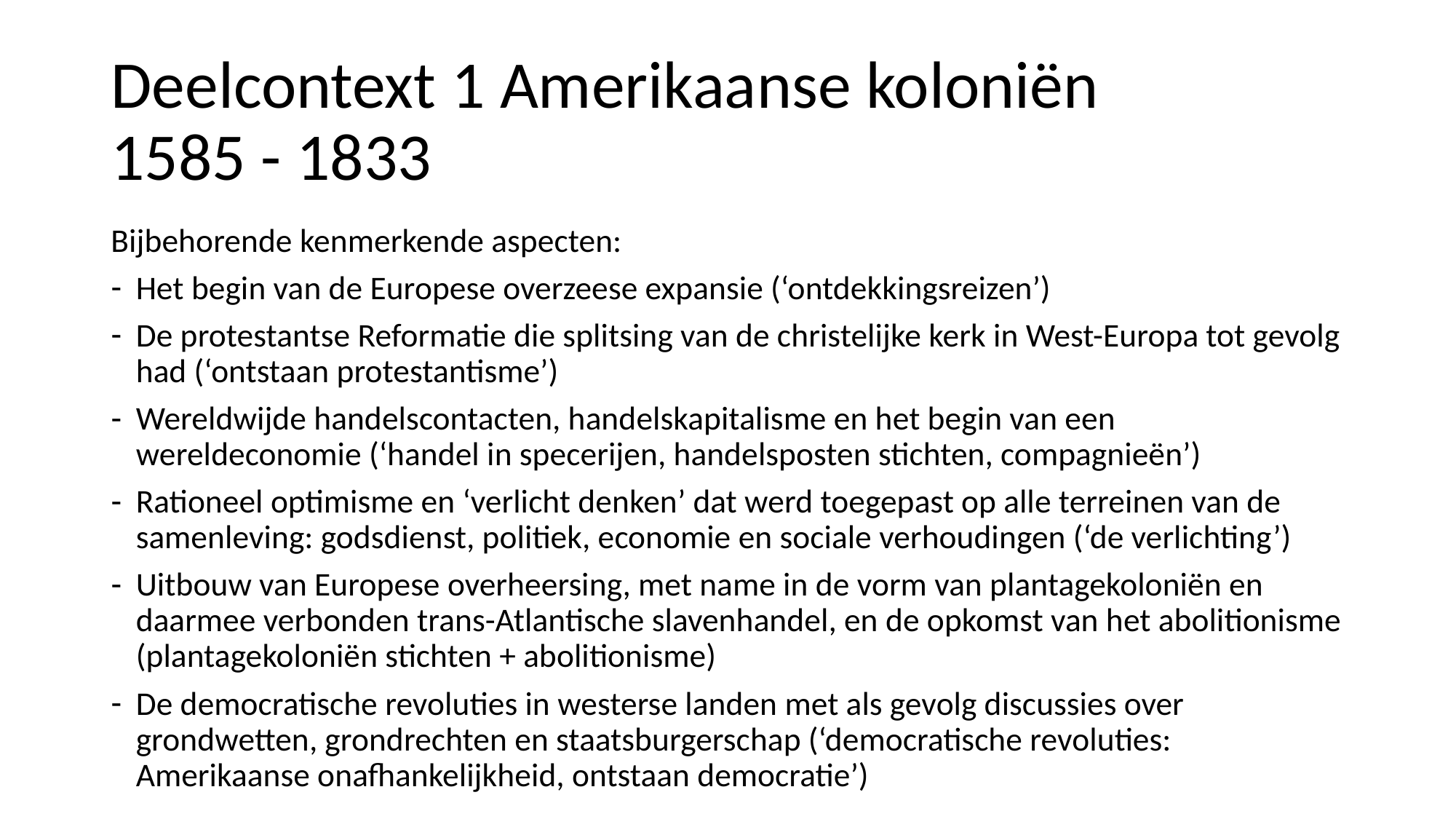

# Deelcontext 1 Amerikaanse koloniën 1585 - 1833
Bijbehorende kenmerkende aspecten:
Het begin van de Europese overzeese expansie (‘ontdekkingsreizen’)
De protestantse Reformatie die splitsing van de christelijke kerk in West-Europa tot gevolg had (‘ontstaan protestantisme’)
Wereldwijde handelscontacten, handelskapitalisme en het begin van een wereldeconomie (‘handel in specerijen, handelsposten stichten, compagnieën’)
Rationeel optimisme en ‘verlicht denken’ dat werd toegepast op alle terreinen van de samenleving: godsdienst, politiek, economie en sociale verhoudingen (‘de verlichting’)
Uitbouw van Europese overheersing, met name in de vorm van plantagekoloniën en daarmee verbonden trans-Atlantische slavenhandel, en de opkomst van het abolitionisme (plantagekoloniën stichten + abolitionisme)
De democratische revoluties in westerse landen met als gevolg discussies over grondwetten, grondrechten en staatsburgerschap (‘democratische revoluties: Amerikaanse onafhankelijkheid, ontstaan democratie’)